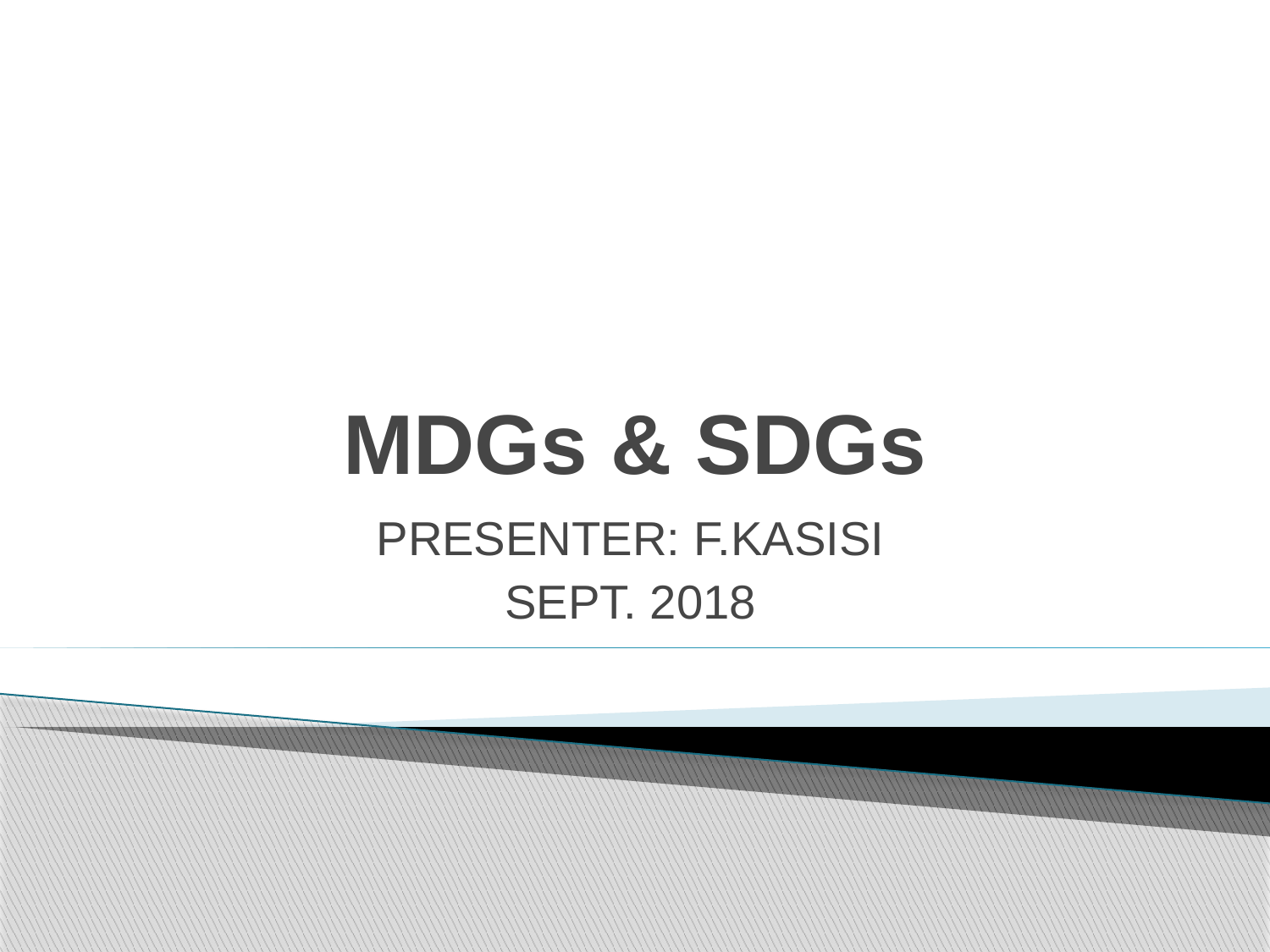

# MDGs & SDGs
PRESENTER: F.KASISI
SEPT. 2018